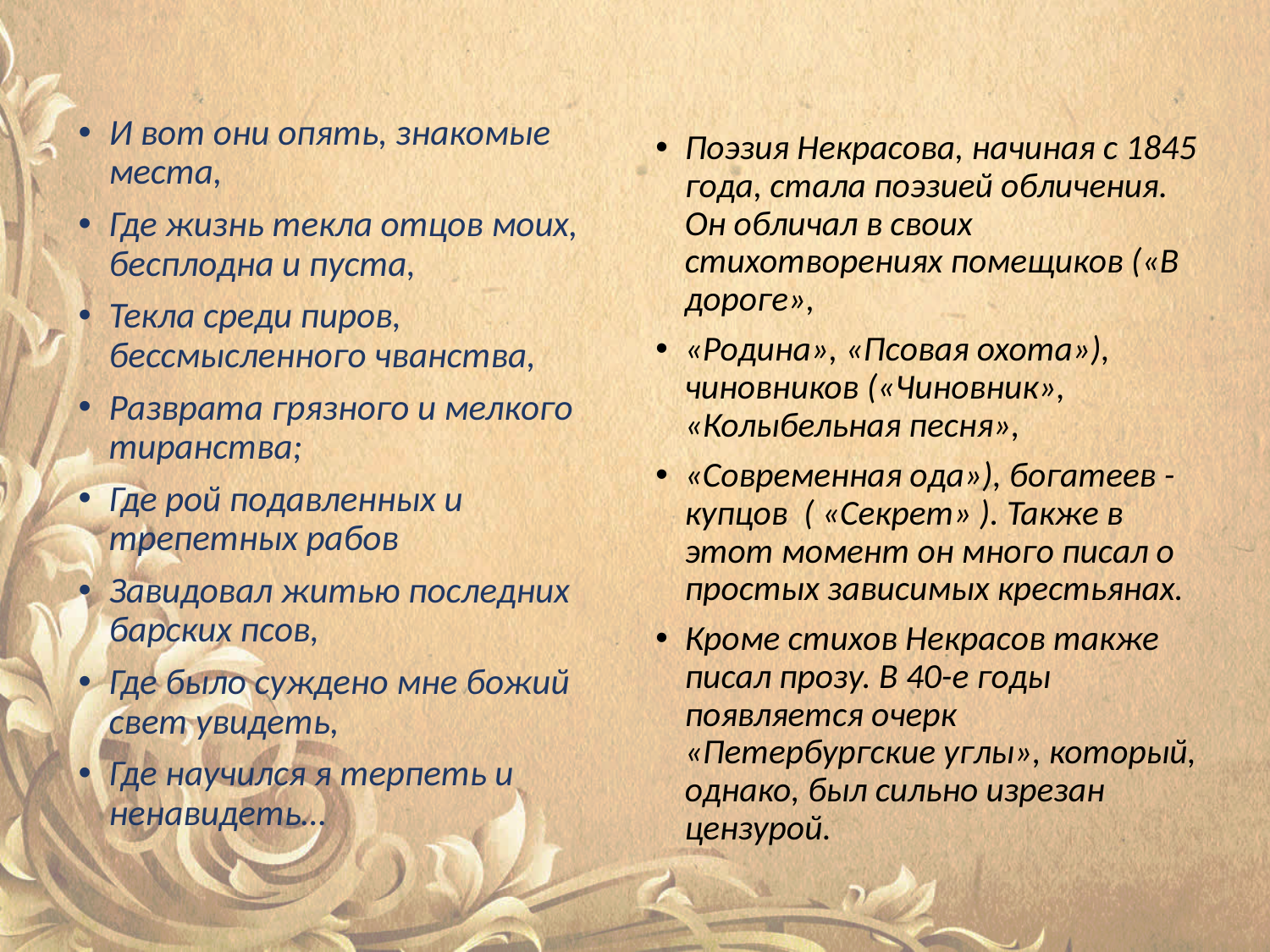

И вот они опять, знакомые места,
Где жизнь текла отцов моих, бесплодна и пуста,
Текла среди пиров, бессмысленного чванства,
Разврата грязного и мелкого тиранства;
Где рой подавленных и трепетных рабов
Завидовал житью последних барских псов,
Где было суждено мне божий свет увидеть,
Где научился я терпеть и ненавидеть…

Поэзия Некрасова, начиная с 1845 года, стала поэзией обличения. Он обличал в своих стихотворениях помещиков («В дороге»,
«Родина», «Псовая охота»), чиновников («Чиновник», «Колыбельная песня»,
«Современная ода»), богатеев - купцов  ( «Секрет» ). Также в этот момент он много писал о простых зависимых крестьянах.
Кроме стихов Некрасов также писал прозу. В 40-е годы появляется очерк «Петербургские углы», который, однако, был сильно изрезан цензурой.